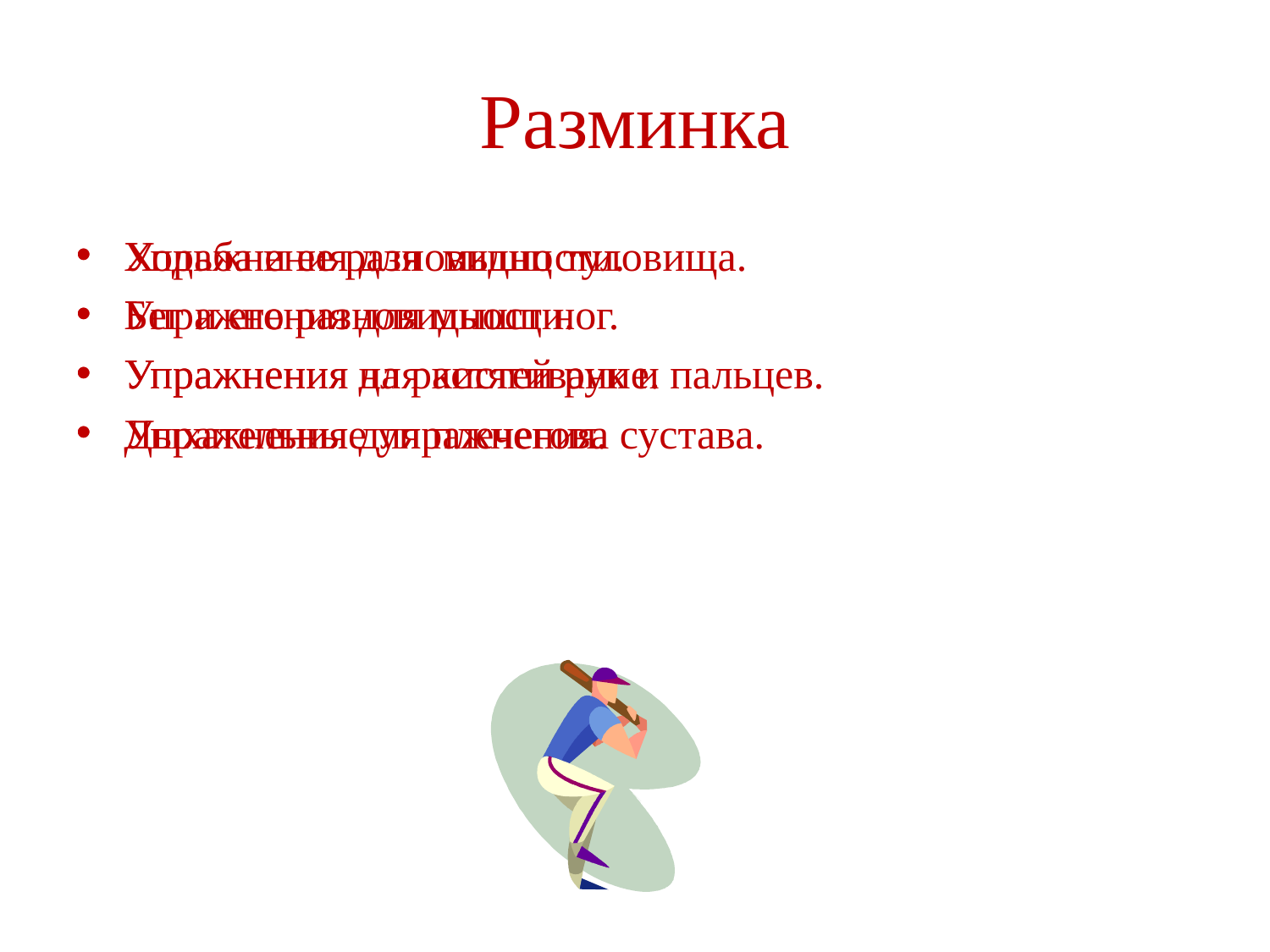

# Разминка
Ходьба и ее разновидности.
Бег и его разновидности.
Упражнения для кистей рук и пальцев.
Упражнения для плечегова сустава.
Упражнения для  мышц туловища.
Упражнения для мышц ног.
Упражнения на растягивание.
Дыхательные упражнения.